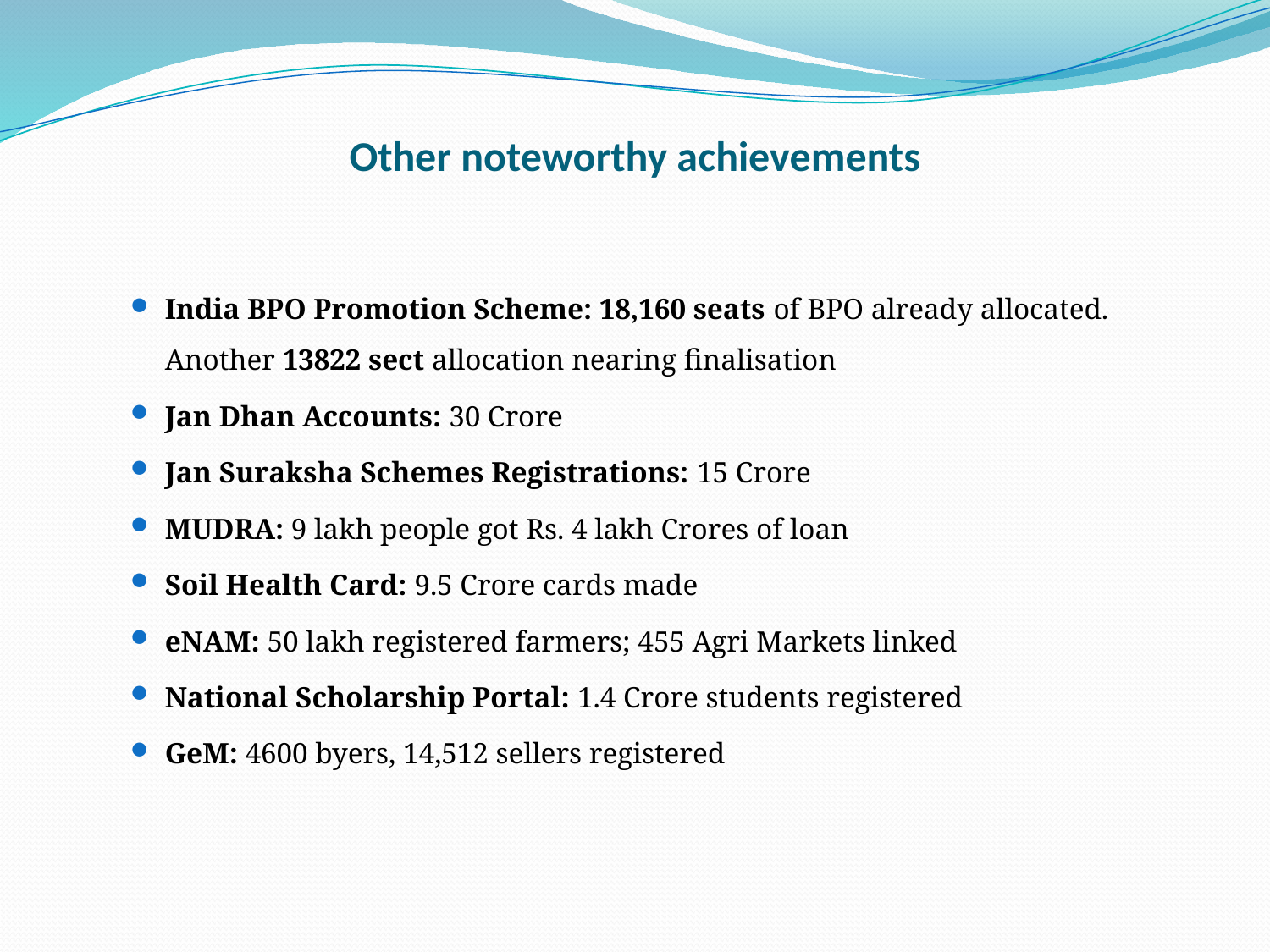

# Other noteworthy achievements
India BPO Promotion Scheme: 18,160 seats of BPO already allocated. Another 13822 sect allocation nearing finalisation
Jan Dhan Accounts: 30 Crore
Jan Suraksha Schemes Registrations: 15 Crore
MUDRA: 9 lakh people got Rs. 4 lakh Crores of loan
Soil Health Card: 9.5 Crore cards made
eNAM: 50 lakh registered farmers; 455 Agri Markets linked
National Scholarship Portal: 1.4 Crore students registered
GeM: 4600 byers, 14,512 sellers registered